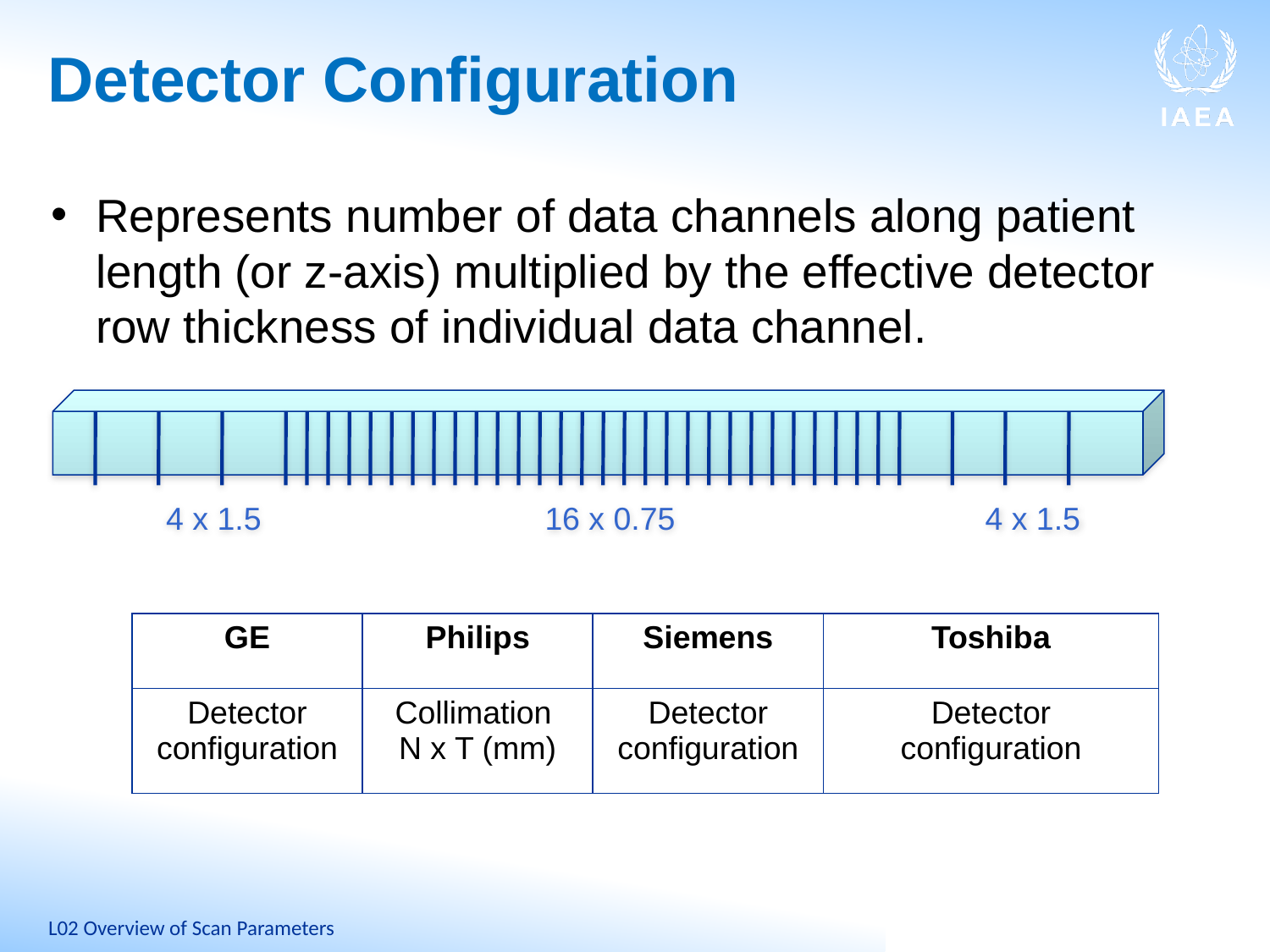

# Detector Configuration
Represents number of data channels along patient length (or z-axis) multiplied by the effective detector row thickness of individual data channel.

4 x 1.5                                16 x 0.75                                   4 x 1.5
| GE | Philips | Siemens | Toshiba |
| --- | --- | --- | --- |
| Detector configuration | Collimation N x T (mm) | Detector configuration | Detector configuration |